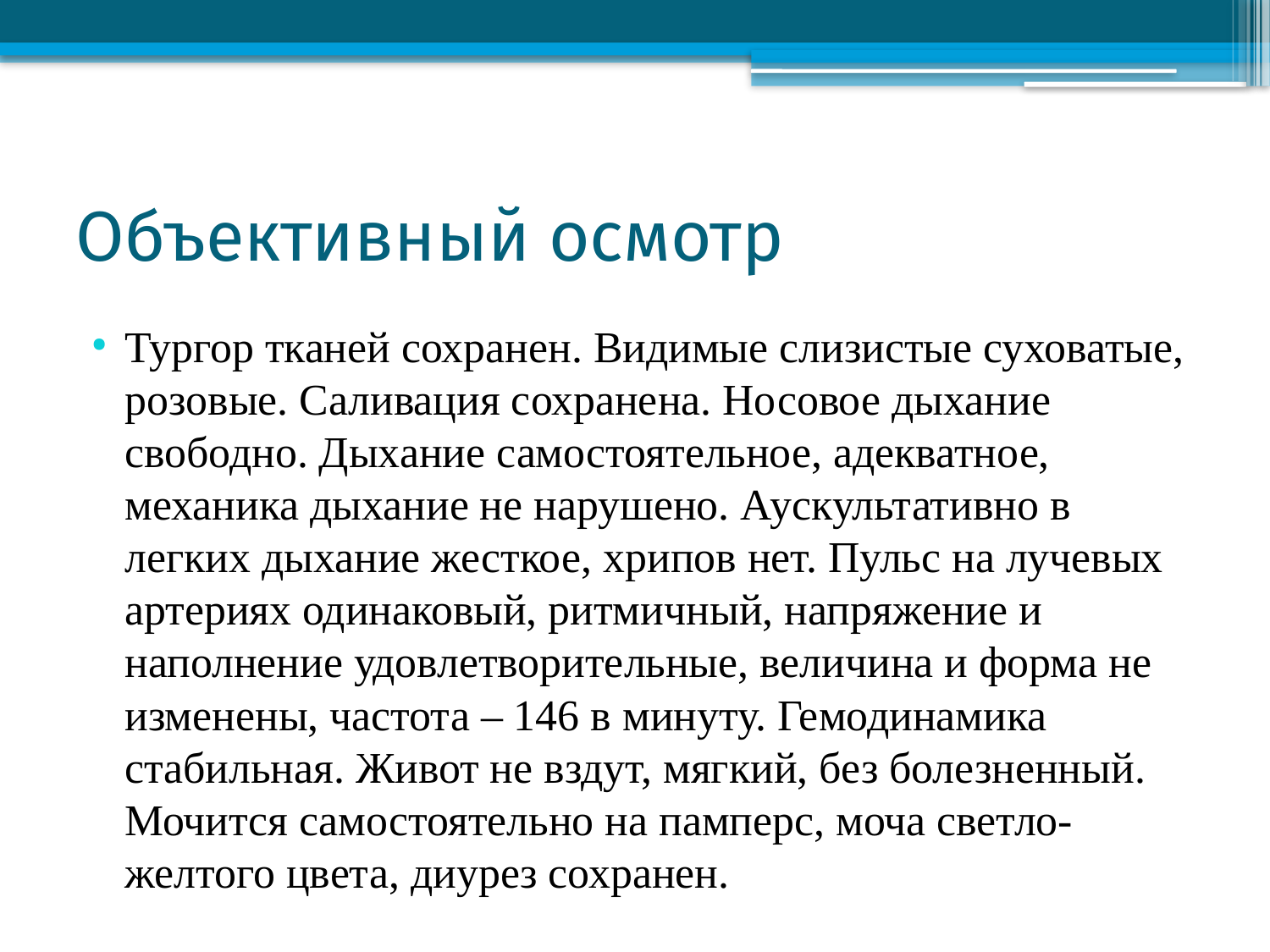

# Объективный осмотр
Тургор тканей сохранен. Видимые слизистые суховатые, розовые. Саливация сохранена. Носовое дыхание свободно. Дыхание самостоятельное, адекватное, механика дыхание не нарушено. Аускультативно в легких дыхание жесткое, хрипов нет. Пульс на лучевых артериях одинаковый, ритмичный, напряжение и наполнение удовлетворительные, величина и форма не изменены, частота – 146 в минуту. Гемодинамика стабильная. Живот не вздут, мягкий, без болезненный. Мочится самостоятельно на памперс, моча светло-желтого цвета, диурез сохранен.